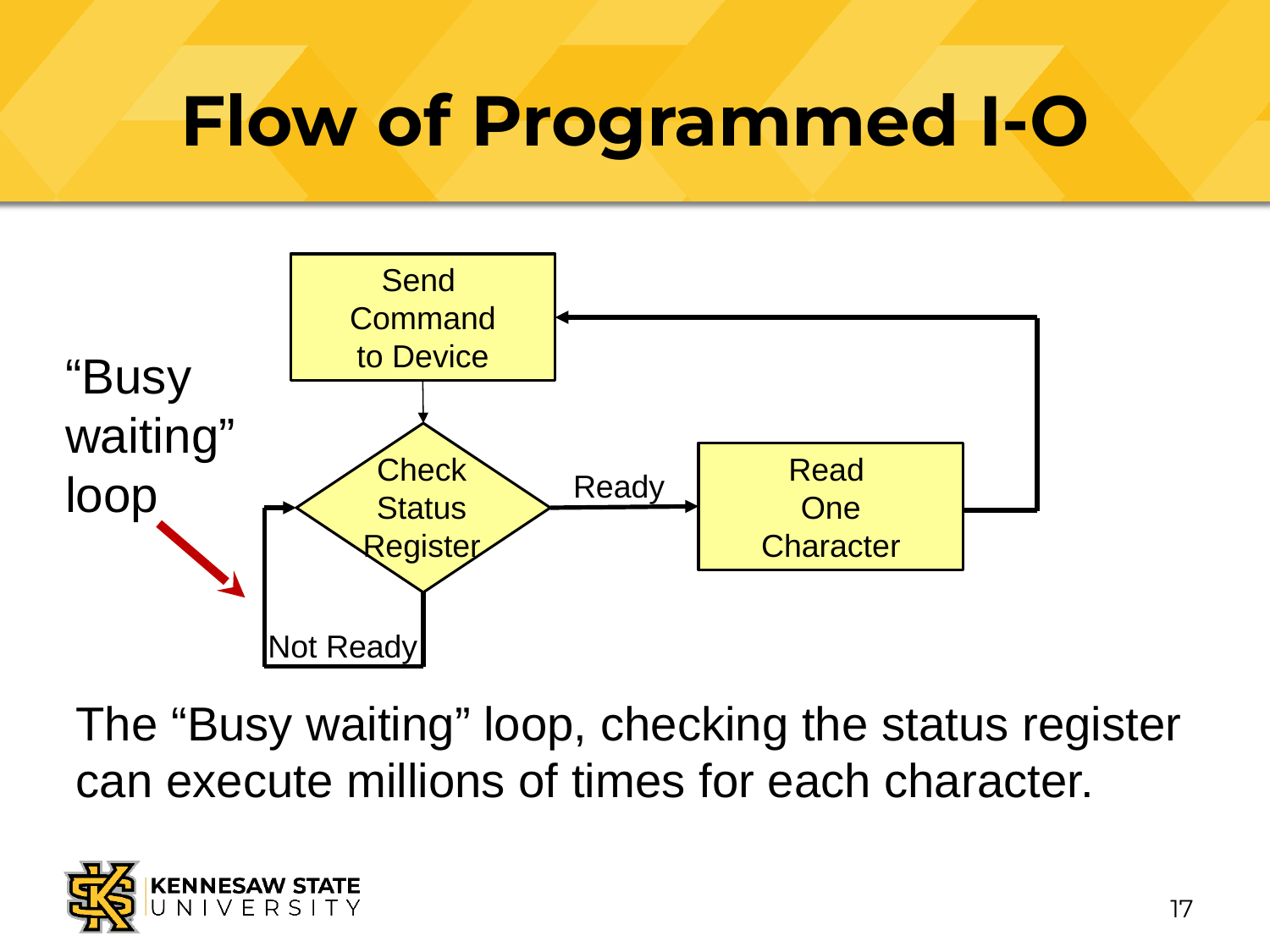

# Flow of Programmed I-O
Send
Command
to Device
“Busy waiting” loop

Check
Status
Register
Read
One
Character
Ready
Not Ready
The “Busy waiting” loop, checking the status register can execute millions of times for each character.
17